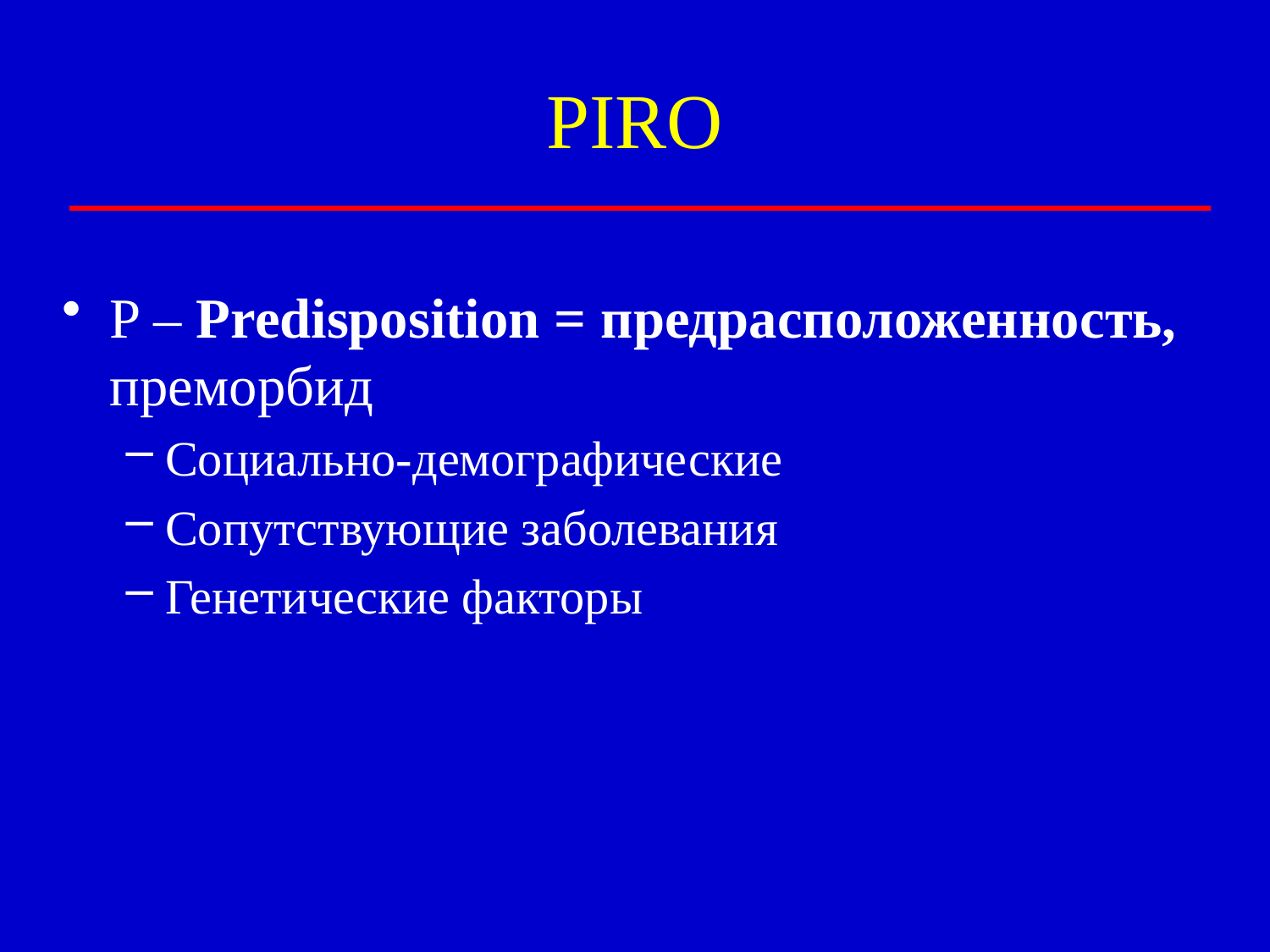

# PIRO
P – Predisposition = предрасположенность, преморбид
Социально-демографические
Сопутствующие заболевания
Генетические факторы